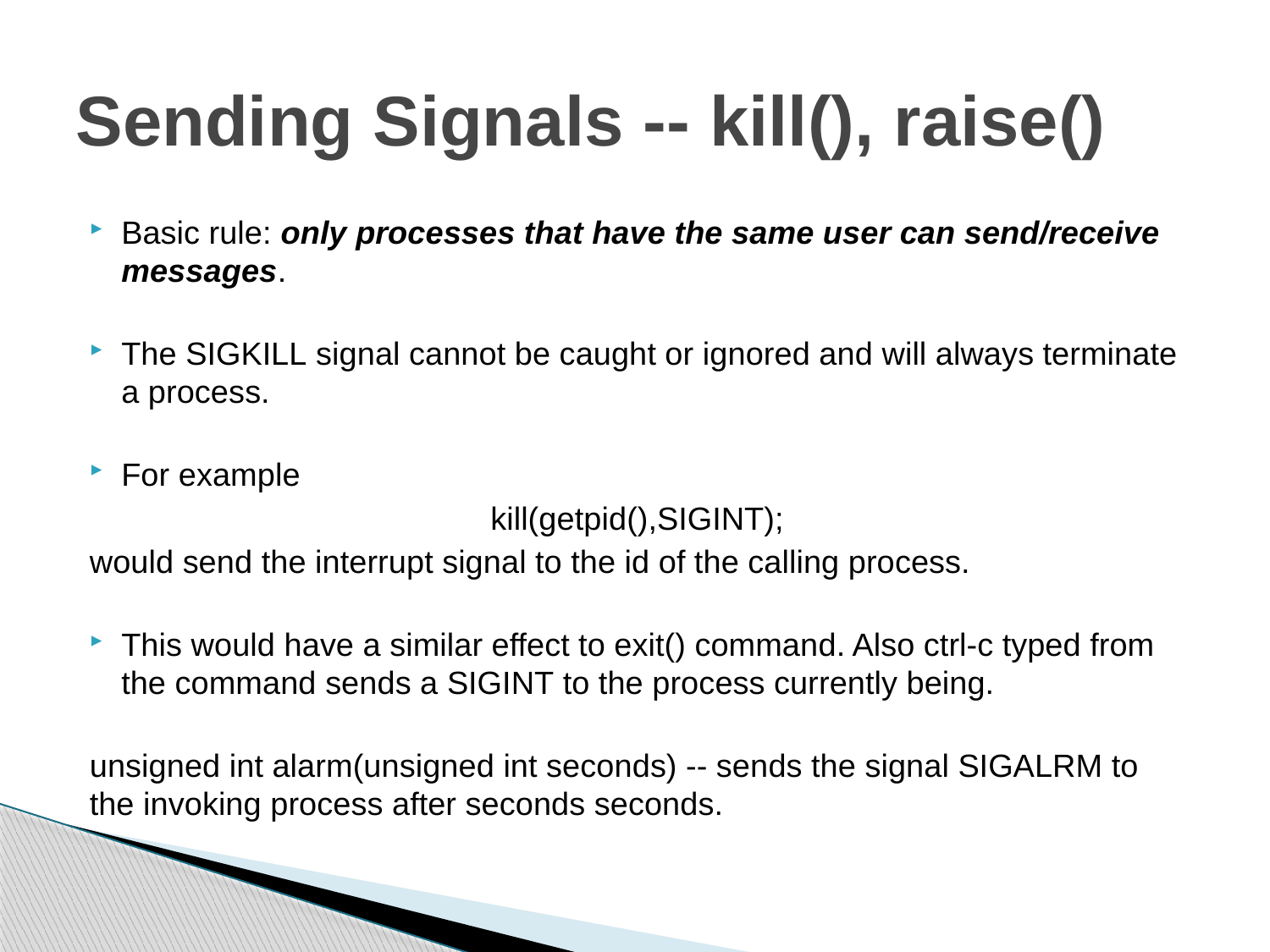

# Sending Signals -- kill(), raise()
Basic rule: only processes that have the same user can send/receive messages.
The SIGKILL signal cannot be caught or ignored and will always terminate a process.
For example
kill(getpid(),SIGINT);
would send the interrupt signal to the id of the calling process.
This would have a similar effect to exit() command. Also ctrl-c typed from the command sends a SIGINT to the process currently being.
unsigned int alarm(unsigned int seconds) -- sends the signal SIGALRM to the invoking process after seconds seconds.